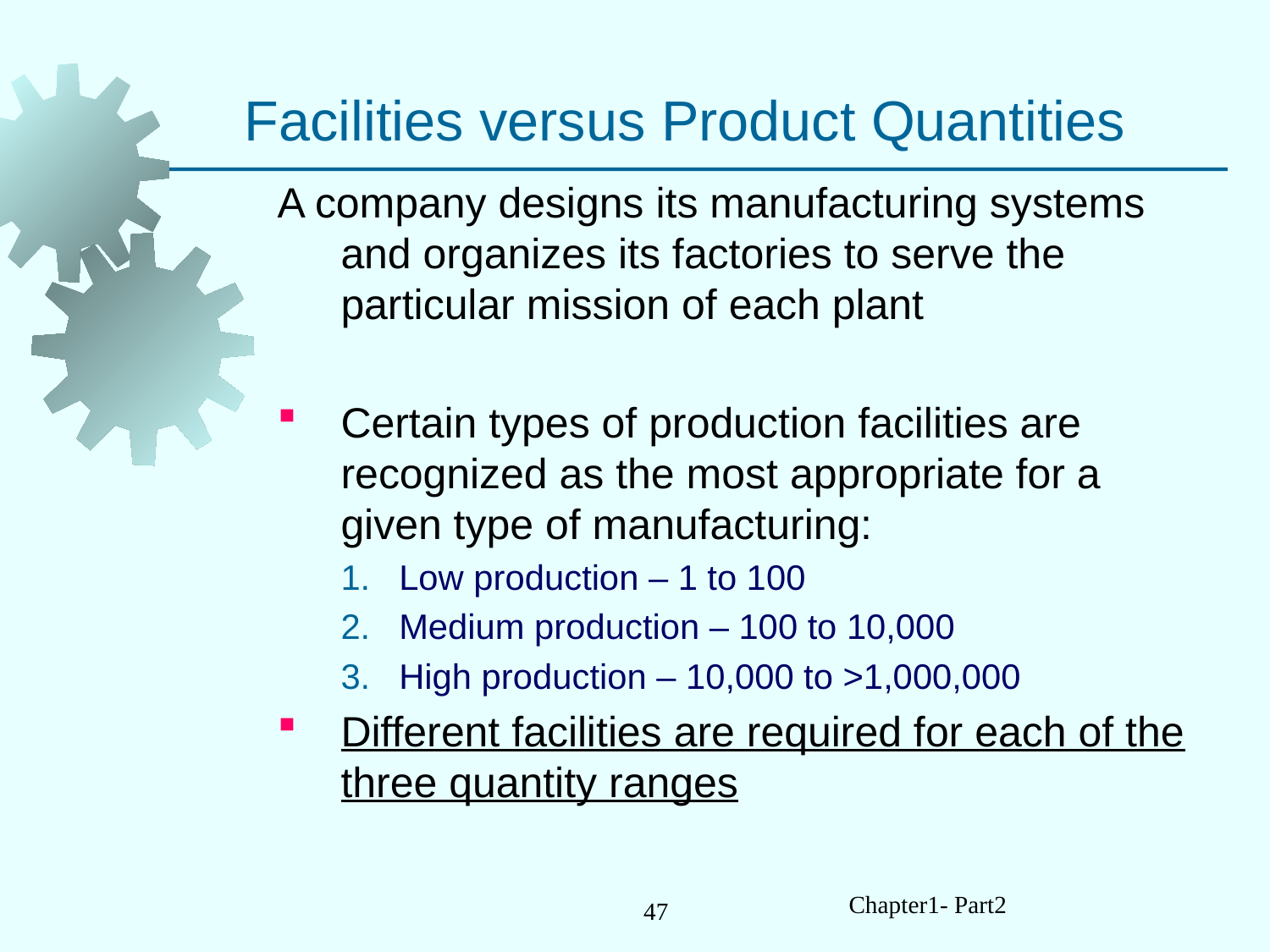

# Facilities versus Product Quantities
A company designs its manufacturing systems and organizes its factories to serve the particular mission of each plant

Certain types of production facilities are recognized as the most appropriate for a given type of manufacturing:
Low production – 1 to 100
Medium production – 100 to 10,000
High production – 10,000 to >1,000,000
Different facilities are required for each of the three quantity ranges
Chapter1- Part2
47